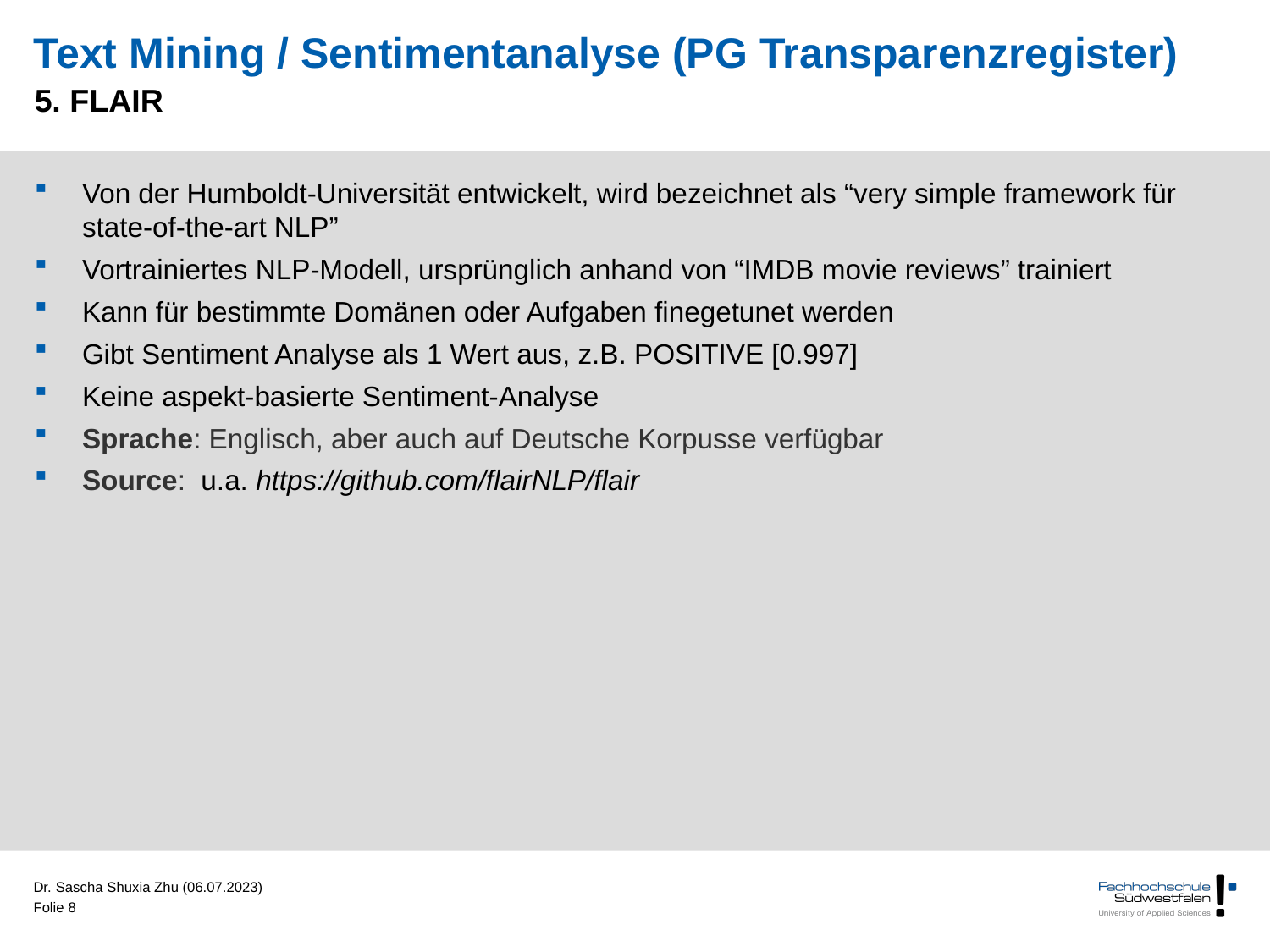

# Text Mining / Sentimentanalyse (PG Transparenzregister)
5. FLAIR
Von der Humboldt-Universität entwickelt, wird bezeichnet als “very simple framework für state-of-the-art NLP”
Vortrainiertes NLP-Modell, ursprünglich anhand von “IMDB movie reviews” trainiert
Kann für bestimmte Domänen oder Aufgaben finegetunet werden
Gibt Sentiment Analyse als 1 Wert aus, z.B. POSITIVE [0.997]
Keine aspekt-basierte Sentiment-Analyse
Sprache: Englisch, aber auch auf Deutsche Korpusse verfügbar
Source:  u.a. https://github.com/flairNLP/flair

Dr. Sascha Shuxia Zhu (06.07.2023)